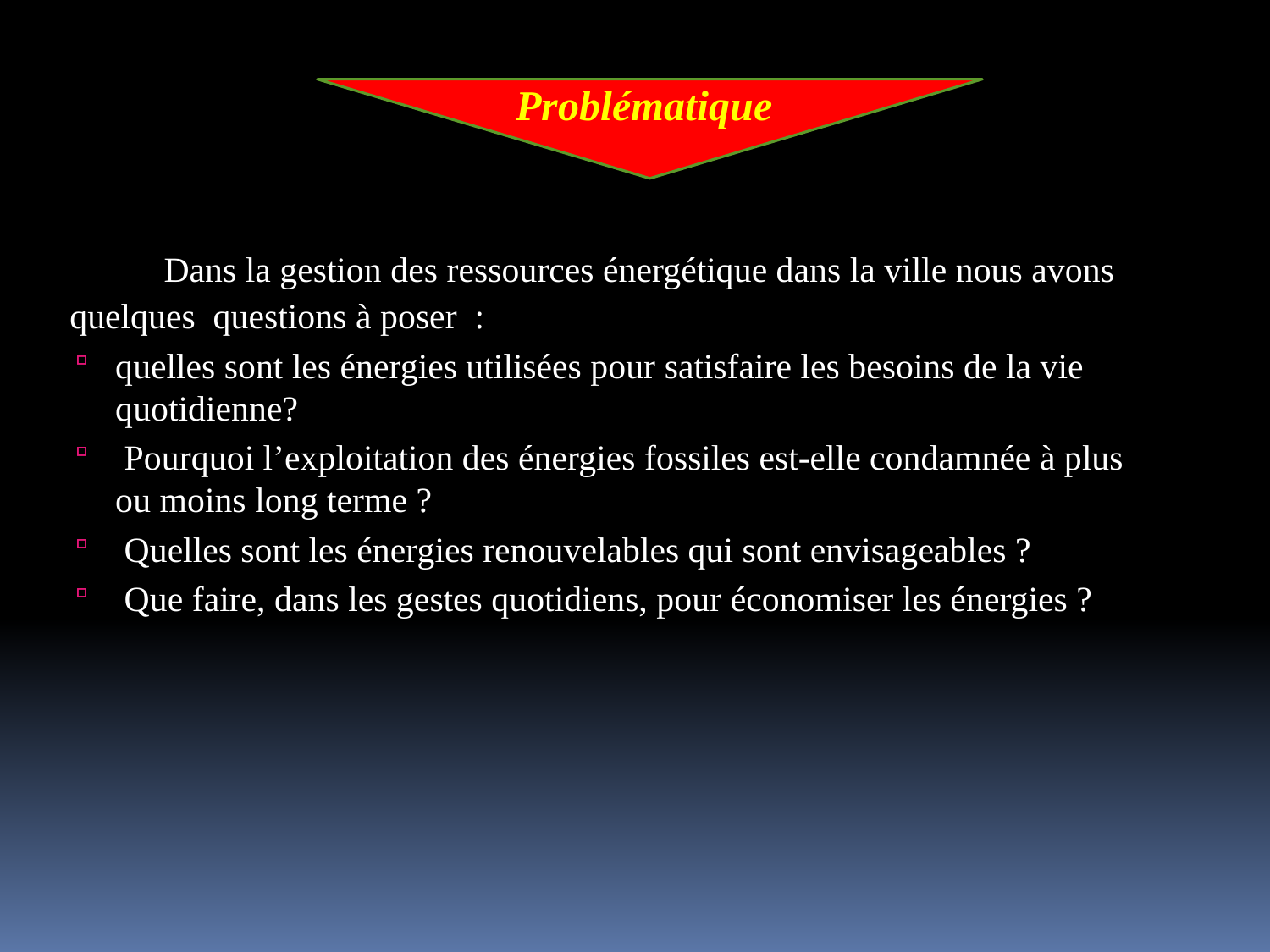

Dans la gestion des ressources énergétique dans la ville nous avons quelques  questions à poser  :
quelles sont les énergies utilisées pour satisfaire les besoins de la vie quotidienne?
 Pourquoi l’exploitation des énergies fossiles est-elle condamnée à plus ou moins long terme ?
 Quelles sont les énergies renouvelables qui sont envisageables ?
 Que faire, dans les gestes quotidiens, pour économiser les énergies ?

Problématique